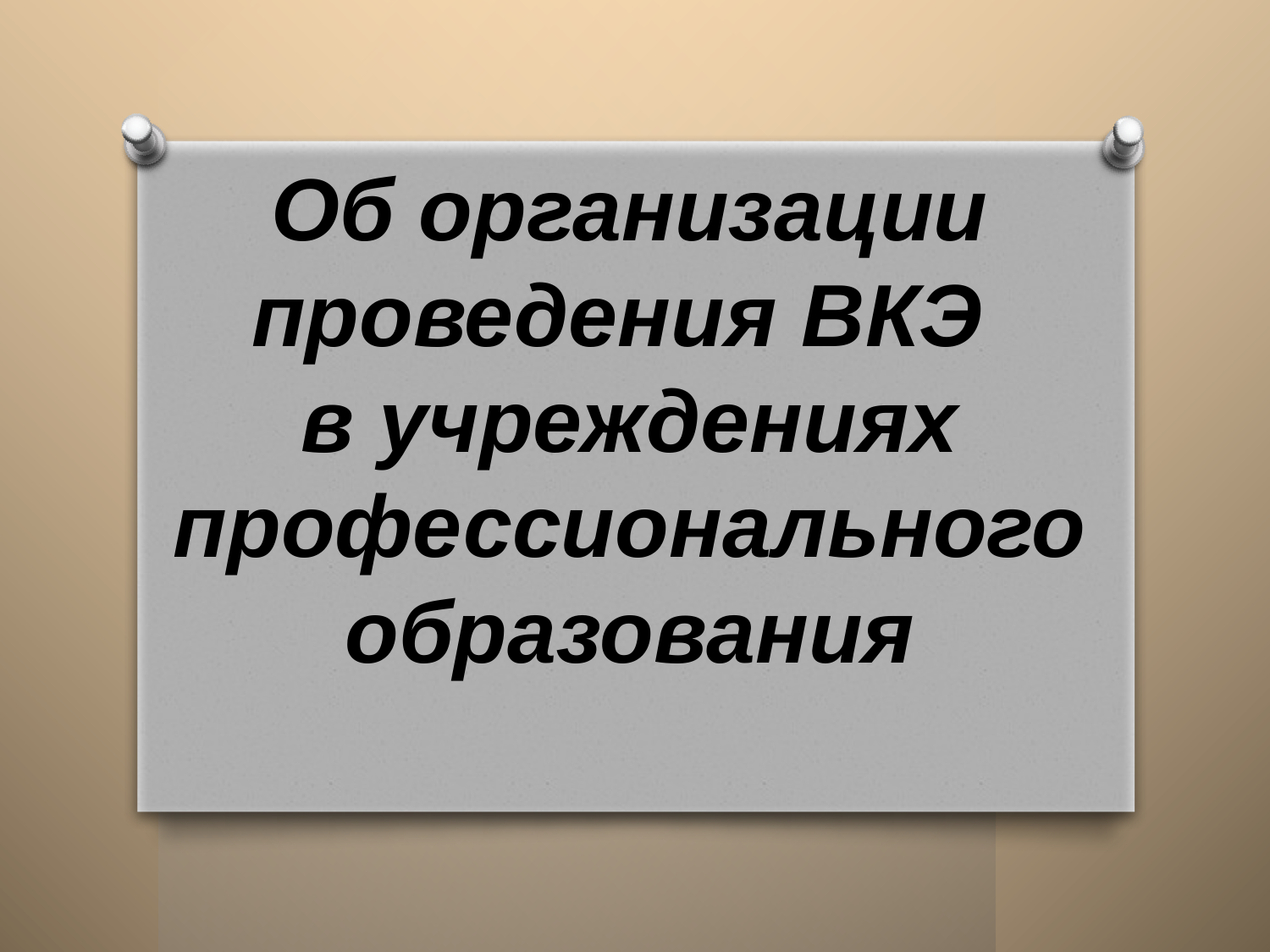

Об организации проведения ВКЭ
в учреждениях профессионального образования